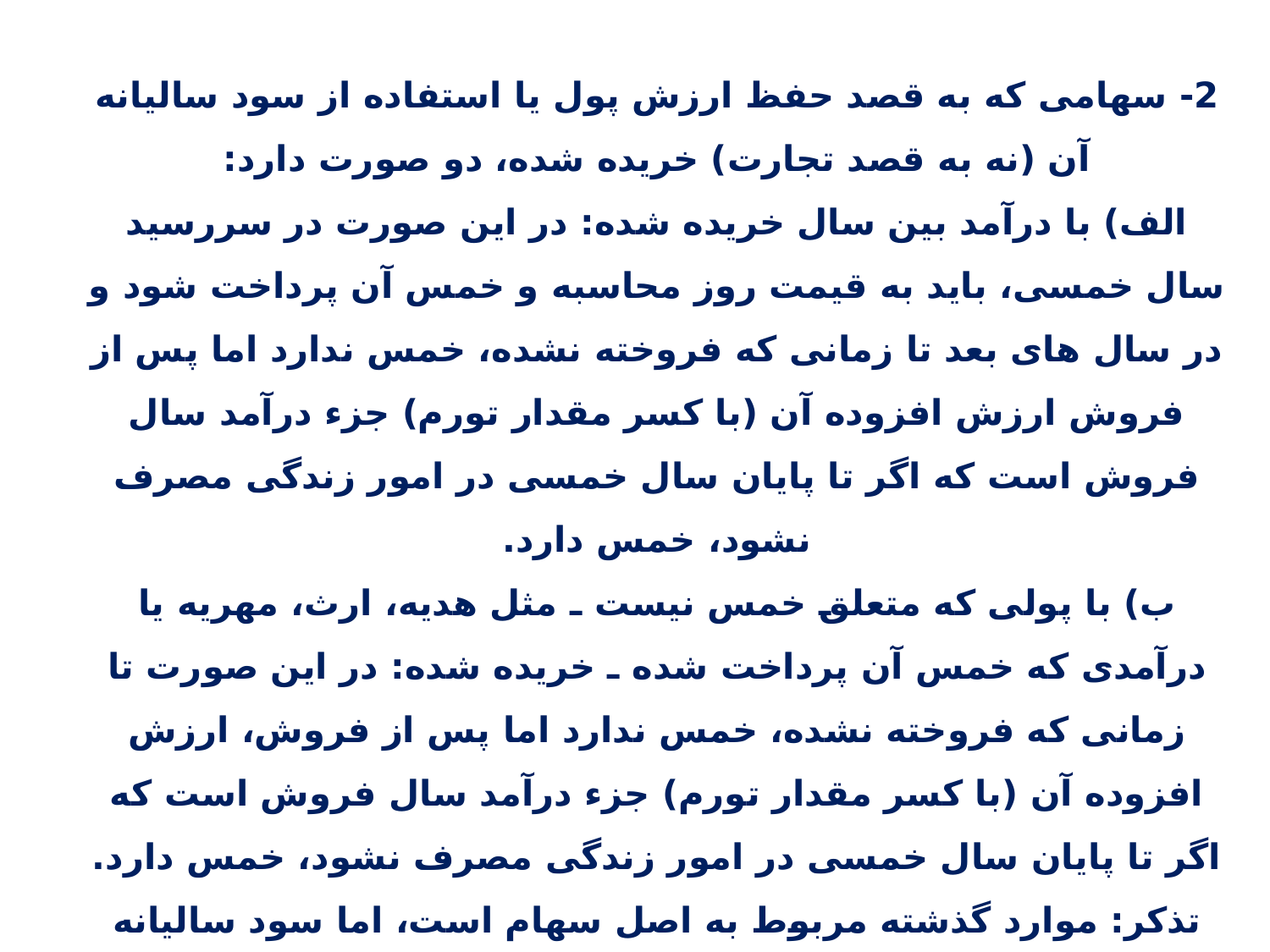

2- سهامی که به قصد حفظ ارزش پول یا استفاده از سود سالیانه آن (نه به قصد تجارت) خریده شده، دو صورت دارد:
الف) با درآمد بین سال خریده شده: در این صورت در سررسید سال خمسی، باید به قیمت روز محاسبه و خمس آن پرداخت شود و در سال های بعد تا زمانی که فروخته نشده، خمس ندارد اما پس از فروش ارزش افزوده آن (با کسر مقدار تورم) جزء درآمد سال فروش است که اگر تا پایان سال خمسی در امور زندگی مصرف نشود، خمس دارد.
ب) با پولی که متعلق خمس نیست ـ مثل هدیه، ارث، مهریه یا درآمدی که خمس آن پرداخت شده ـ خریده شده: در این صورت تا زمانی که فروخته نشده، خمس ندارد اما پس از فروش، ارزش افزوده آن (با کسر مقدار تورم) جزء درآمد سال فروش است که اگر تا پایان سال خمسی در امور زندگی مصرف نشود، خمس دارد.
تذکر: موارد گذشته مربوط به اصل سهام است، اما سود سالیانه سهام اگر تا پایان سال خمسی در امور زندگی مصرف نشده باشد، در هر صورت خمس دارد